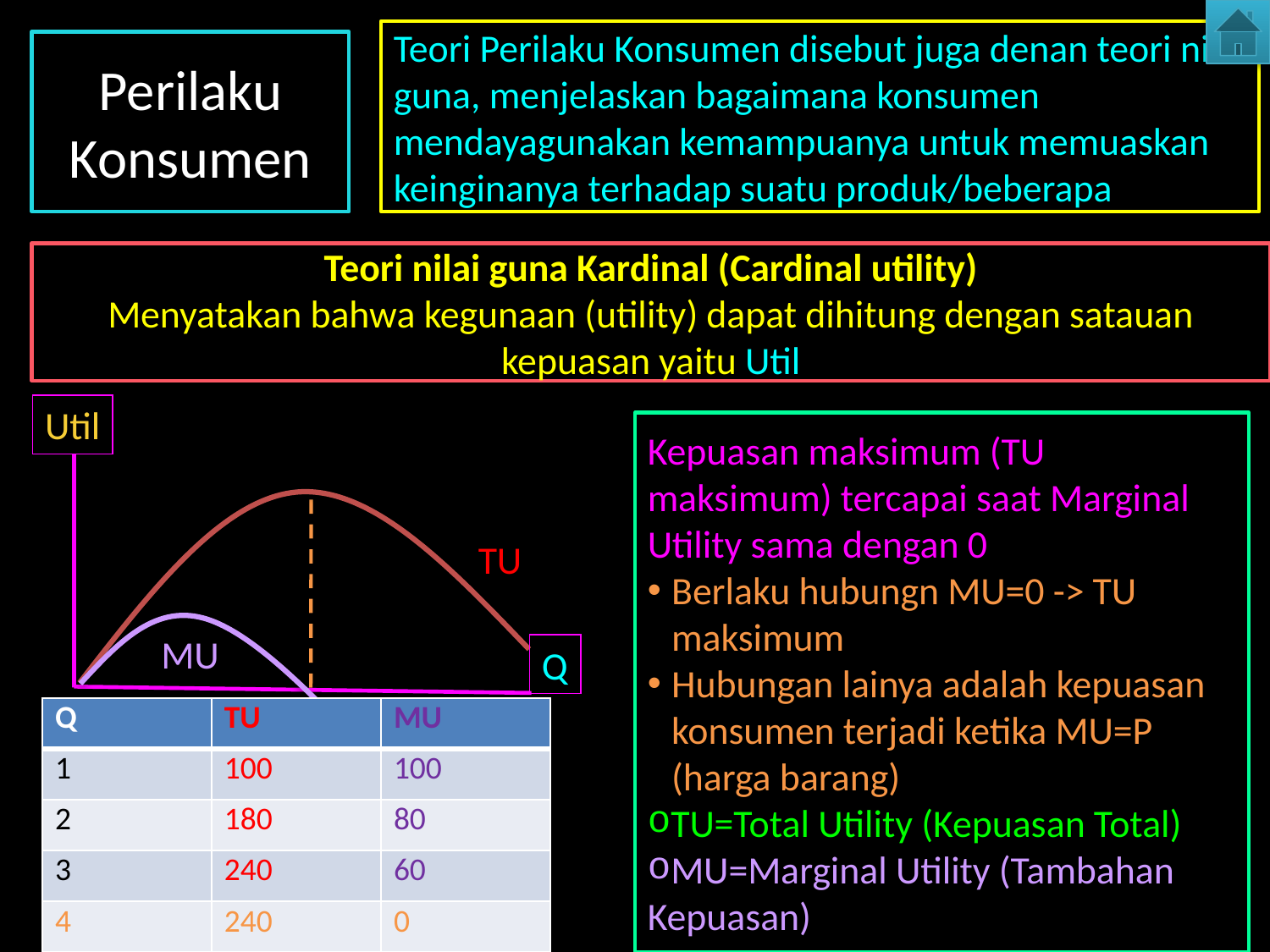

Teori Perilaku Konsumen disebut juga denan teori nilai guna, menjelaskan bagaimana konsumen mendayagunakan kemampuanya untuk memuaskan keinginanya terhadap suatu produk/beberapa
Perilaku Konsumen
Teori nilai guna Kardinal (Cardinal utility)
Menyatakan bahwa kegunaan (utility) dapat dihitung dengan satauan kepuasan yaitu Util
Util

Kepuasan maksimum (TU maksimum) tercapai saat Marginal Utility sama dengan 0
Berlaku hubungn MU=0 -> TU maksimum
Hubungan lainya adalah kepuasan konsumen terjadi ketika MU=P (harga barang)
TU=Total Utility (Kepuasan Total)
MU=Marginal Utility (Tambahan Kepuasan)

TU
MU
Q

| Q | TU | MU |
| --- | --- | --- |
| 1 | 100 | 100 |
| 2 | 180 | 80 |
| 3 | 240 | 60 |
| 4 | 240 | 0 |